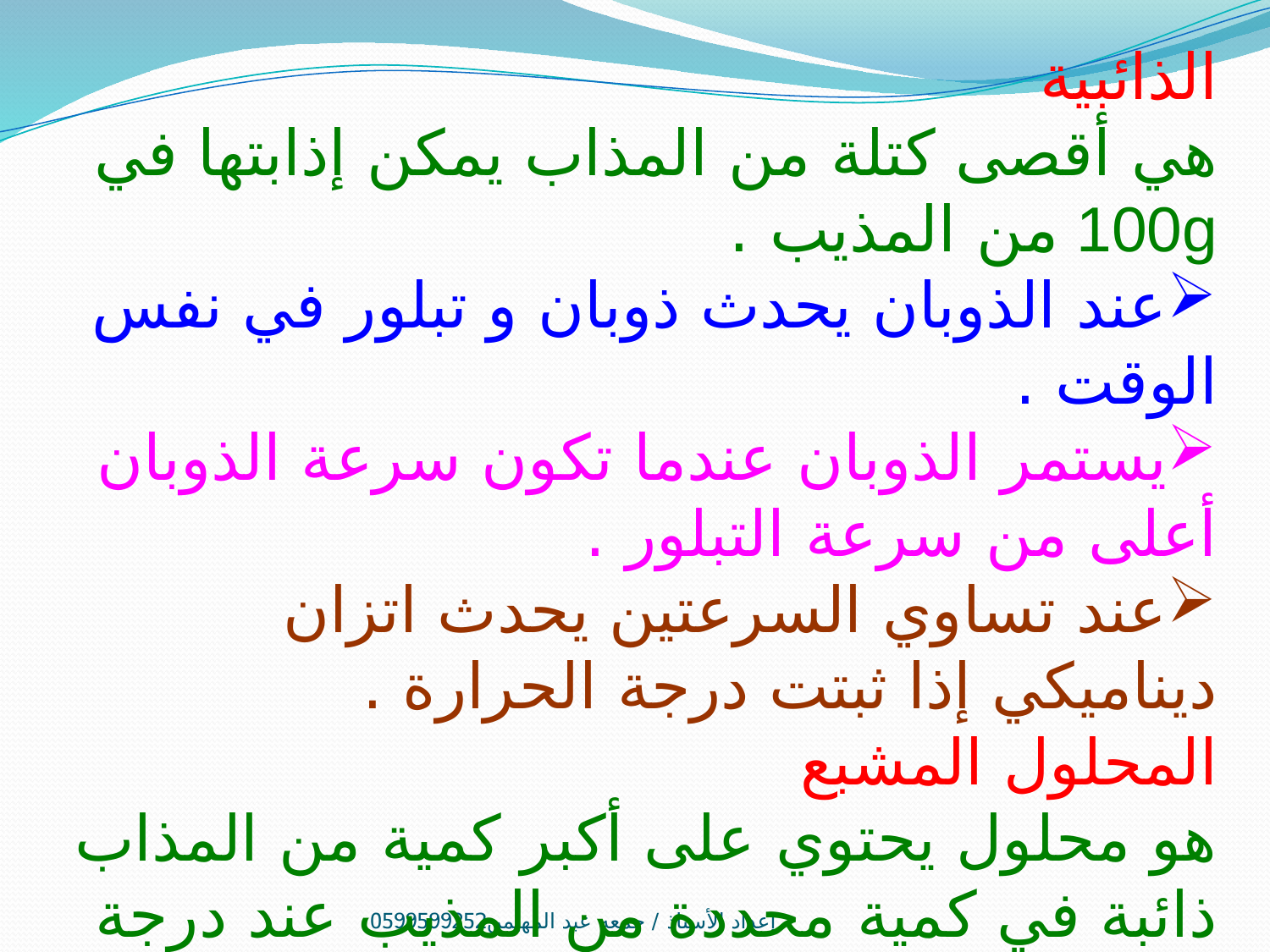

الذائبية
هي أقصى كتلة من المذاب يمكن إذابتها في 100g من المذيب .
عند الذوبان يحدث ذوبان و تبلور في نفس الوقت .
يستمر الذوبان عندما تكون سرعة الذوبان أعلى من سرعة التبلور .
عند تساوي السرعتين يحدث اتزان ديناميكي إذا ثبتت درجة الحرارة .
المحلول المشبع
هو محلول يحتوي على أكبر كمية من المذاب ذائبة في كمية محددة من المذيب عند درجة حرارة وضغط معينين

إعداد الأستاذ / جمعه عبد المهيمن0599599252